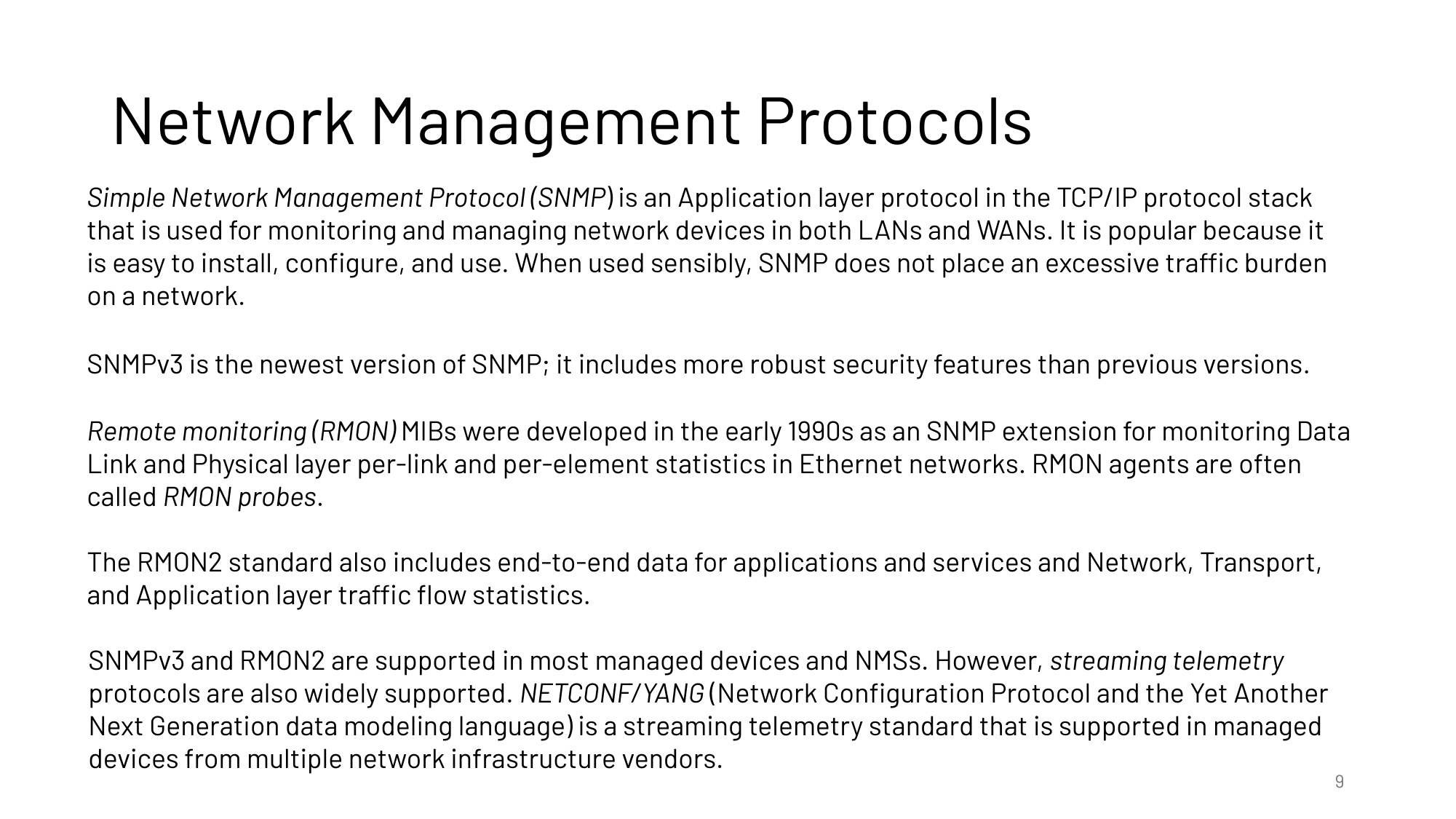

# Network Management Protocols
Simple Network Management Protocol (SNMP) is an Application layer protocol in the TCP/IP protocol stack that is used for monitoring and managing network devices in both LANs and WANs. It is popular because it is easy to install, configure, and use. When used sensibly, SNMP does not place an excessive traffic burden on a network.
SNMPv3 is the newest version of SNMP; it includes more robust security features than previous versions.
Remote monitoring (RMON) MIBs were developed in the early 1990s as an SNMP extension for monitoring Data Link and Physical layer per-link and per-element statistics in Ethernet networks. RMON agents are often called RMON probes.

The RMON2 standard also includes end-to-end data for applications and services and Network, Transport, and Application layer traffic flow statistics.
SNMPv3 and RMON2 are supported in most managed devices and NMSs. However, streaming telemetry protocols are also widely supported. NETCONF/YANG (Network Configuration Protocol and the Yet Another Next Generation data modeling language) is a streaming telemetry standard that is supported in managed devices from multiple network infrastructure vendors.
9